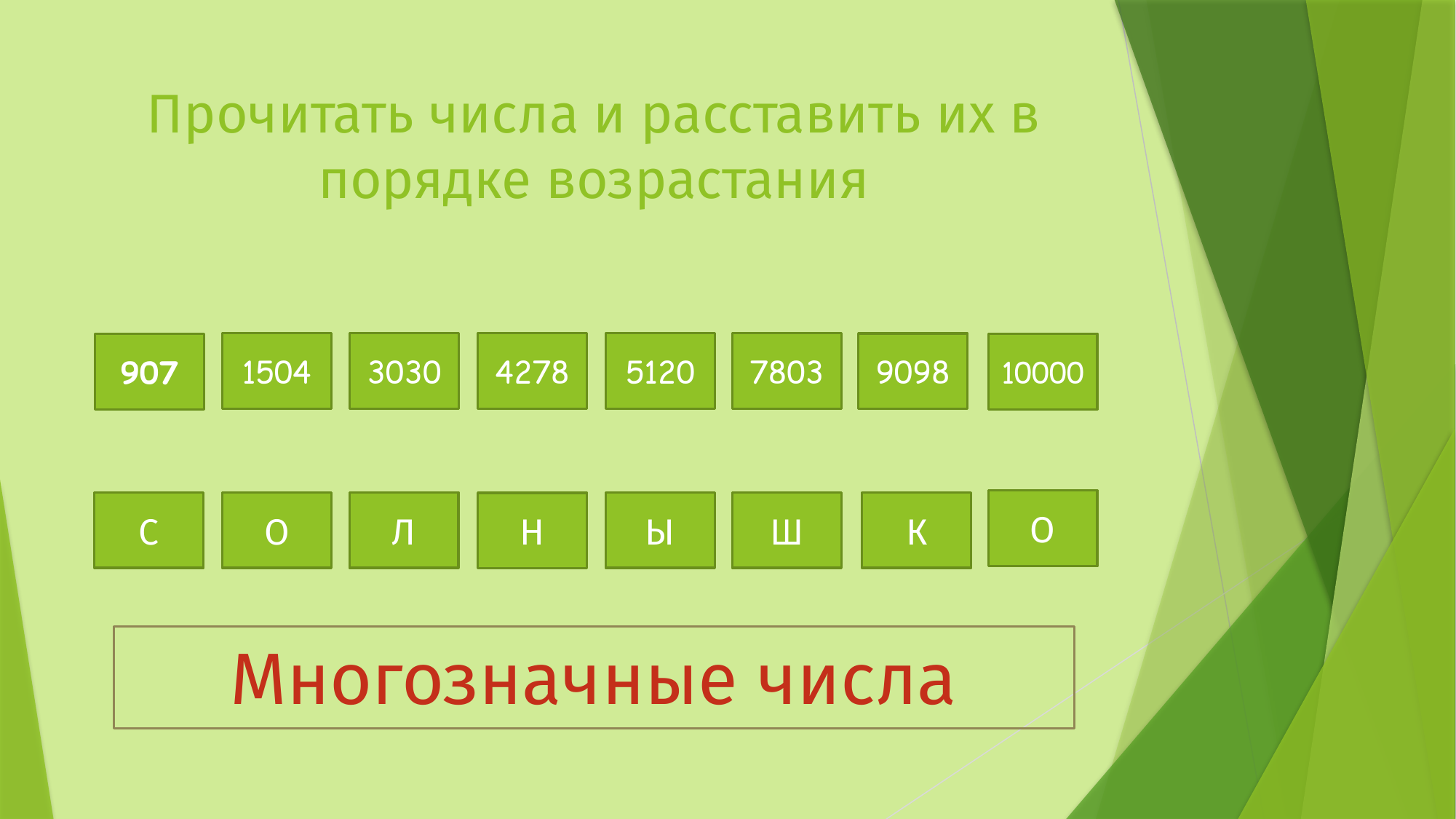

# Прочитать числа и расставить их в порядке возрастания
7803
5120
1504
3030
4278
9098
907
10000

О
С
О
Л
Ы
Ш
К
Н
Многозначные числа